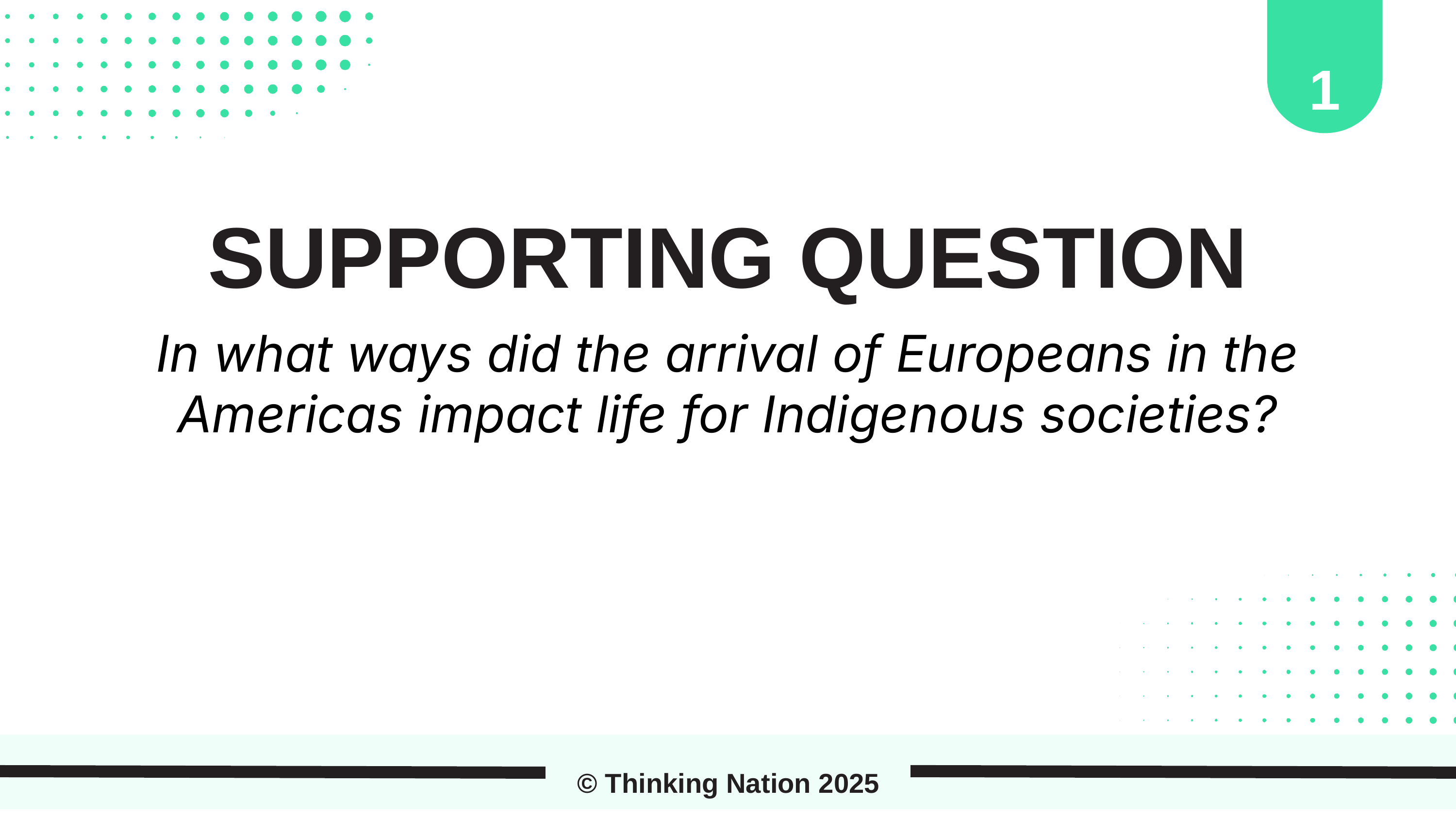

1
SUPPORTING QUESTION
In what ways did the arrival of Europeans in the Americas impact life for Indigenous societies?

© Thinking Nation 2025